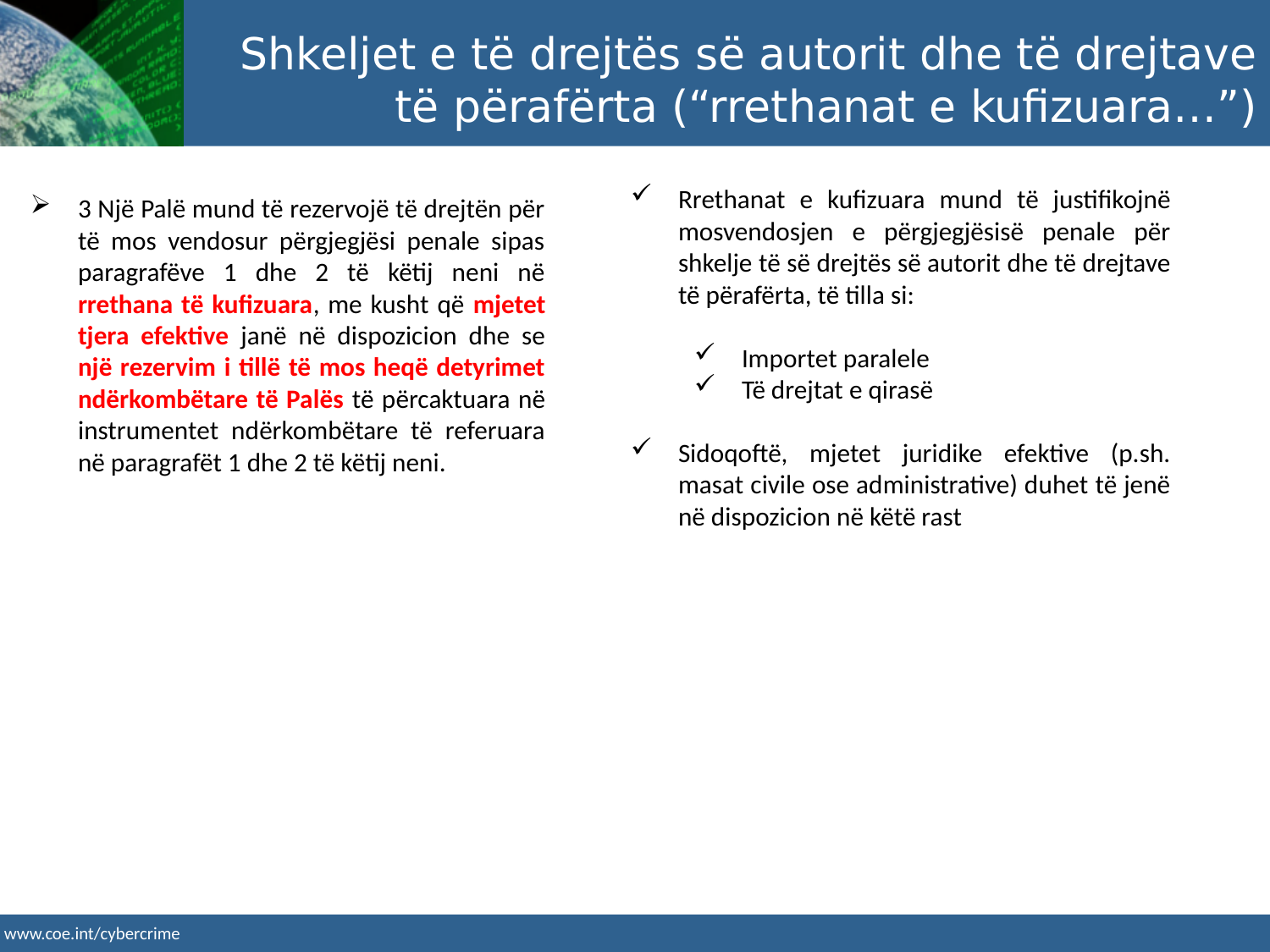

Shkeljet e të drejtës së autorit dhe të drejtave të përafërta (“rrethanat e kufizuara…”)
Rrethanat e kufizuara mund të justifikojnë mosvendosjen e përgjegjësisë penale për shkelje të së drejtës së autorit dhe të drejtave të përafërta, të tilla si:

Importet paralele
Të drejtat e qirasë

Sidoqoftë, mjetet juridike efektive (p.sh. masat civile ose administrative) duhet të jenë në dispozicion në këtë rast
3 Një Palë mund të rezervojë të drejtën për të mos vendosur përgjegjësi penale sipas paragrafëve 1 dhe 2 të këtij neni në rrethana të kufizuara, me kusht që mjetet tjera efektive janë në dispozicion dhe se një rezervim i tillë të mos heqë detyrimet ndërkombëtare të Palës të përcaktuara në instrumentet ndërkombëtare të referuara në paragrafët 1 dhe 2 të këtij neni.